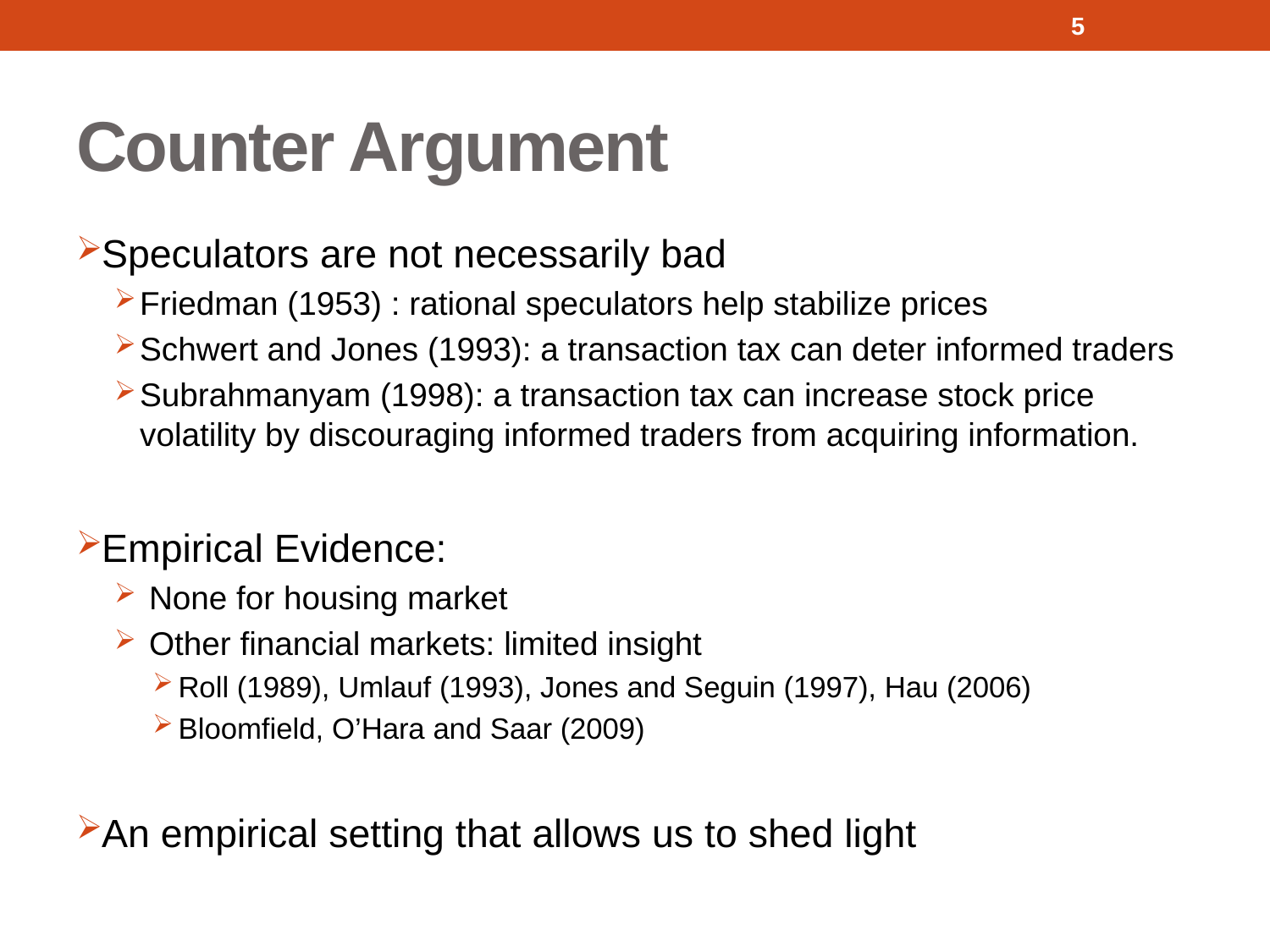

5
# Counter Argument
Speculators are not necessarily bad
Friedman (1953) : rational speculators help stabilize prices
Schwert and Jones (1993): a transaction tax can deter informed traders
Subrahmanyam (1998): a transaction tax can increase stock price volatility by discouraging informed traders from acquiring information.

Empirical Evidence:
 None for housing market
 Other financial markets: limited insight
Roll (1989), Umlauf (1993), Jones and Seguin (1997), Hau (2006)
Bloomfield, O’Hara and Saar (2009)

An empirical setting that allows us to shed light